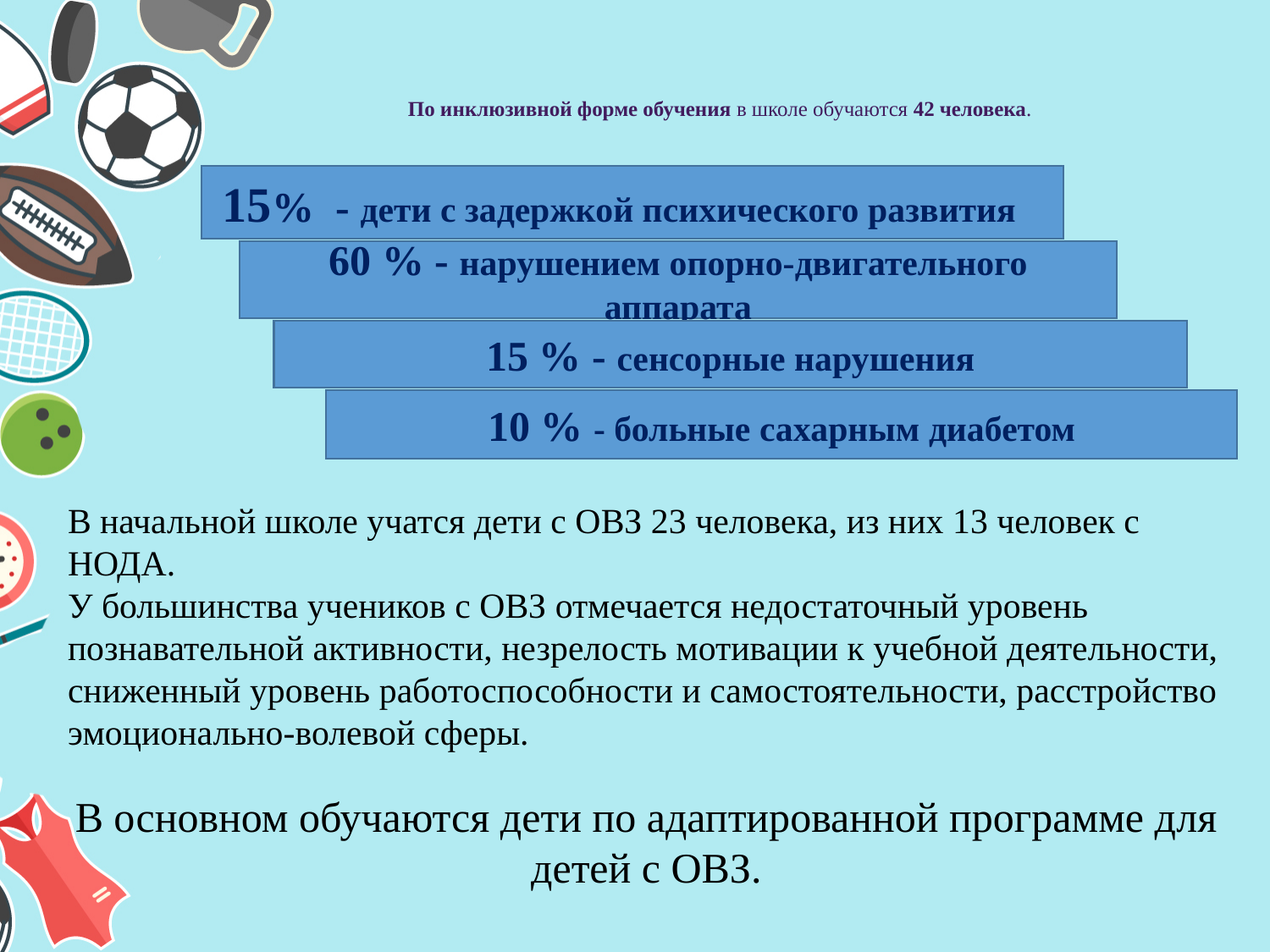

# По инклюзивной форме обучения в школе обучаются 42 человека.
15%  - дети с задержкой психического развития
60 % - нарушением опорно-двигательного аппарата
15 % - сенсорные нарушения
10 % - больные сахарным диабетом
В начальной школе учатся дети с ОВЗ 23 человека, из них 13 человек с НОДА.
У большинства учеников с ОВЗ отмечается недостаточный уровень познавательной активности, незрелость мотивации к учебной деятельности, сниженный уровень работоспособности и самостоятельности, расстройство эмоционально-волевой сферы.

В основном обучаются дети по адаптированной программе для детей с ОВЗ.